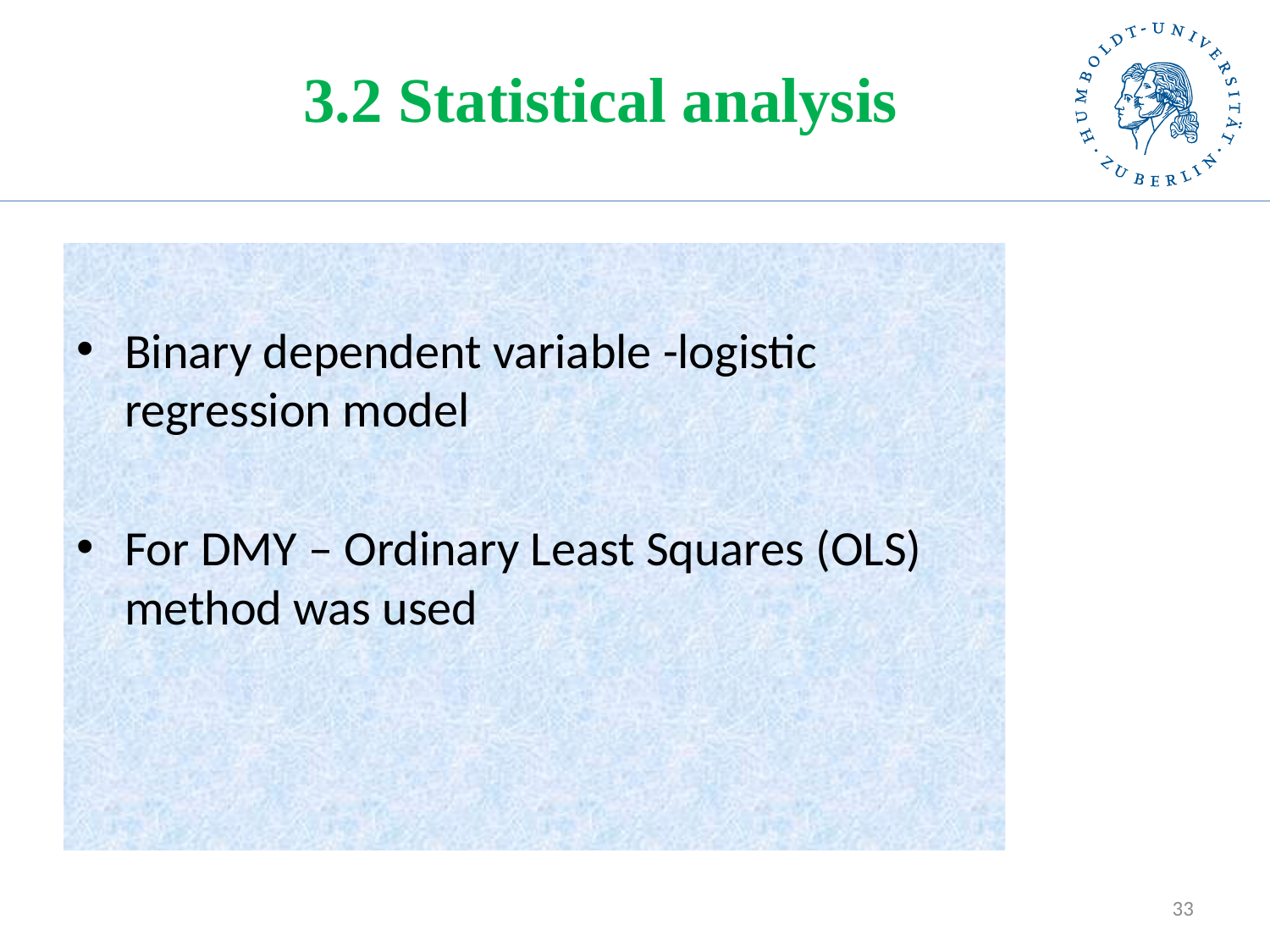

# 3.2 Statistical analysis

Binary dependent variable -logistic regression model

For DMY – Ordinary Least Squares (OLS)  method was used

33